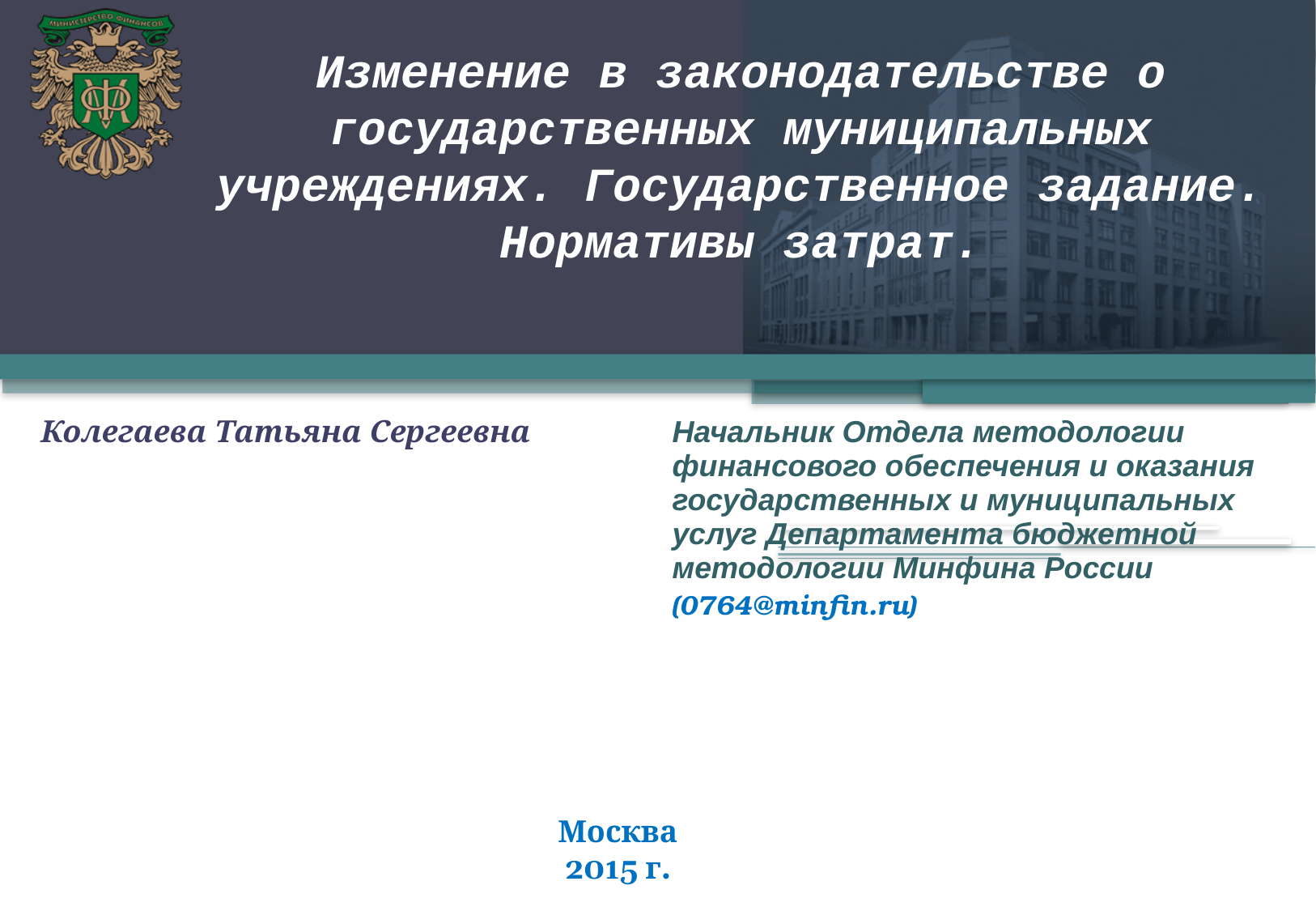

Изменение в законодательстве о государственных муниципальных учреждениях. Государственное задание. Нормативы затрат.
| Колегаева Татьяна Сергеевна | Начальник Отдела методологии финансового обеспечения и оказания государственных и муниципальных услуг Департамента бюджетной методологии Минфина России (0764@minfin.ru) |
| --- | --- |
|  |  |
Москва
2015 г.